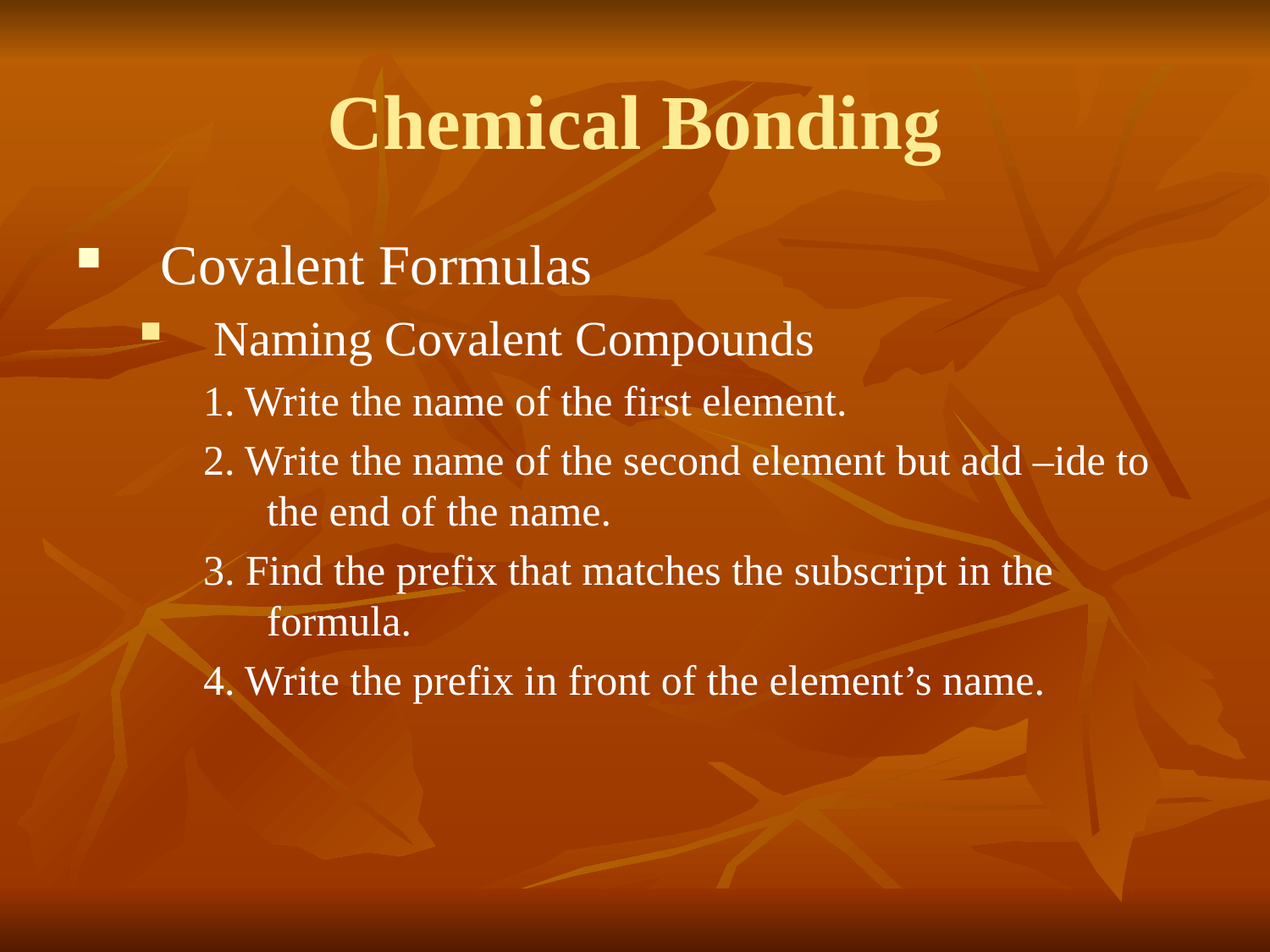

# Chemical Bonding
Covalent Formulas
Naming Covalent Compounds
1. Write the name of the first element.
2. Write the name of the second element but add –ide to the end of the name.
3. Find the prefix that matches the subscript in the formula.
4. Write the prefix in front of the element’s name.